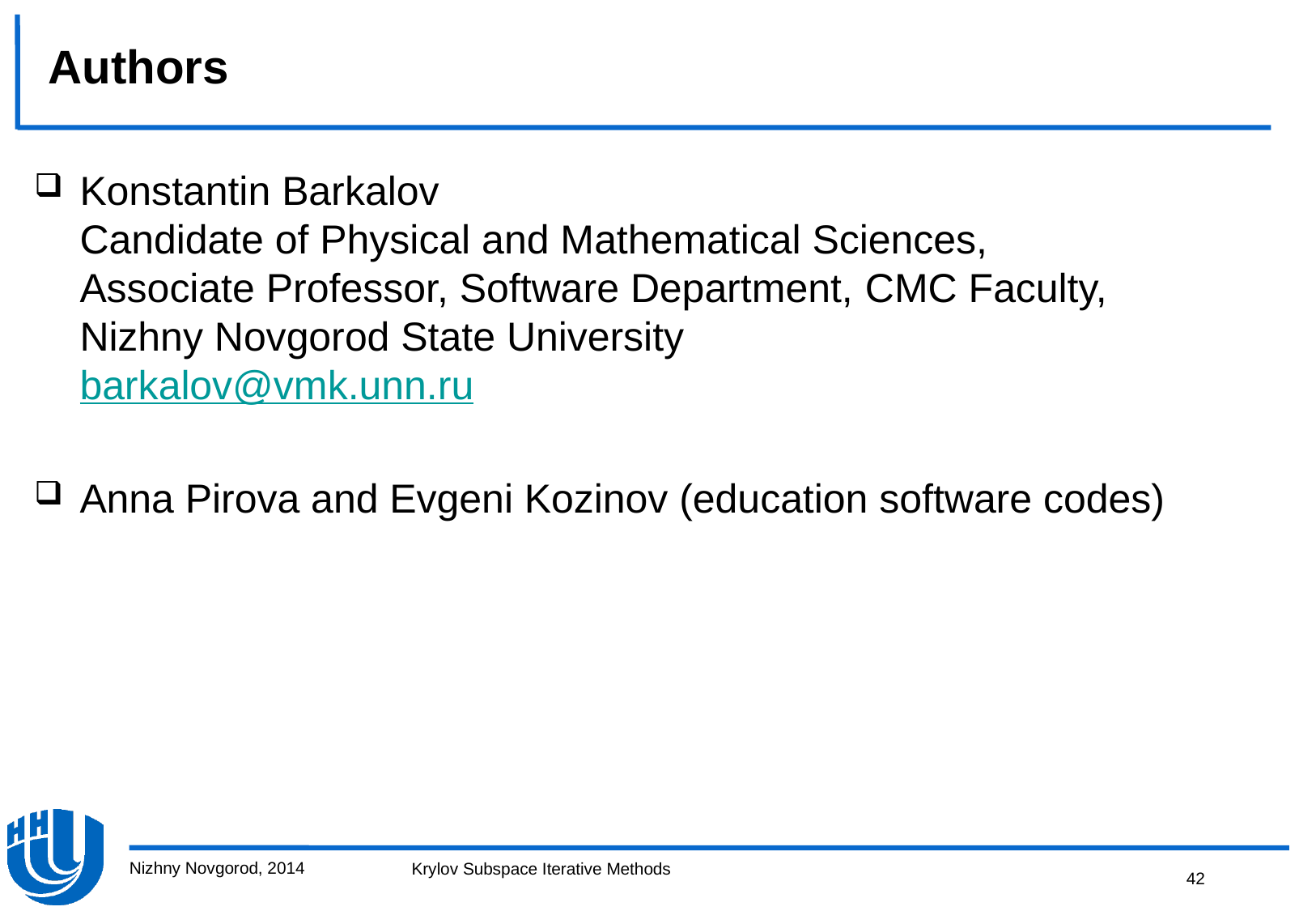

# Authors
Konstantin Barkalov
Candidate of Physical and Mathematical Sciences,
Associate Professor, Software Department, CMC Faculty,
Nizhny Novgorod State University
barkalov@vmk.unn.ru

Anna Pirova and Evgeni Kozinov (education software codes)
Nizhny Novgorod, 2014
42
Krylov Subspace Iterative Methods